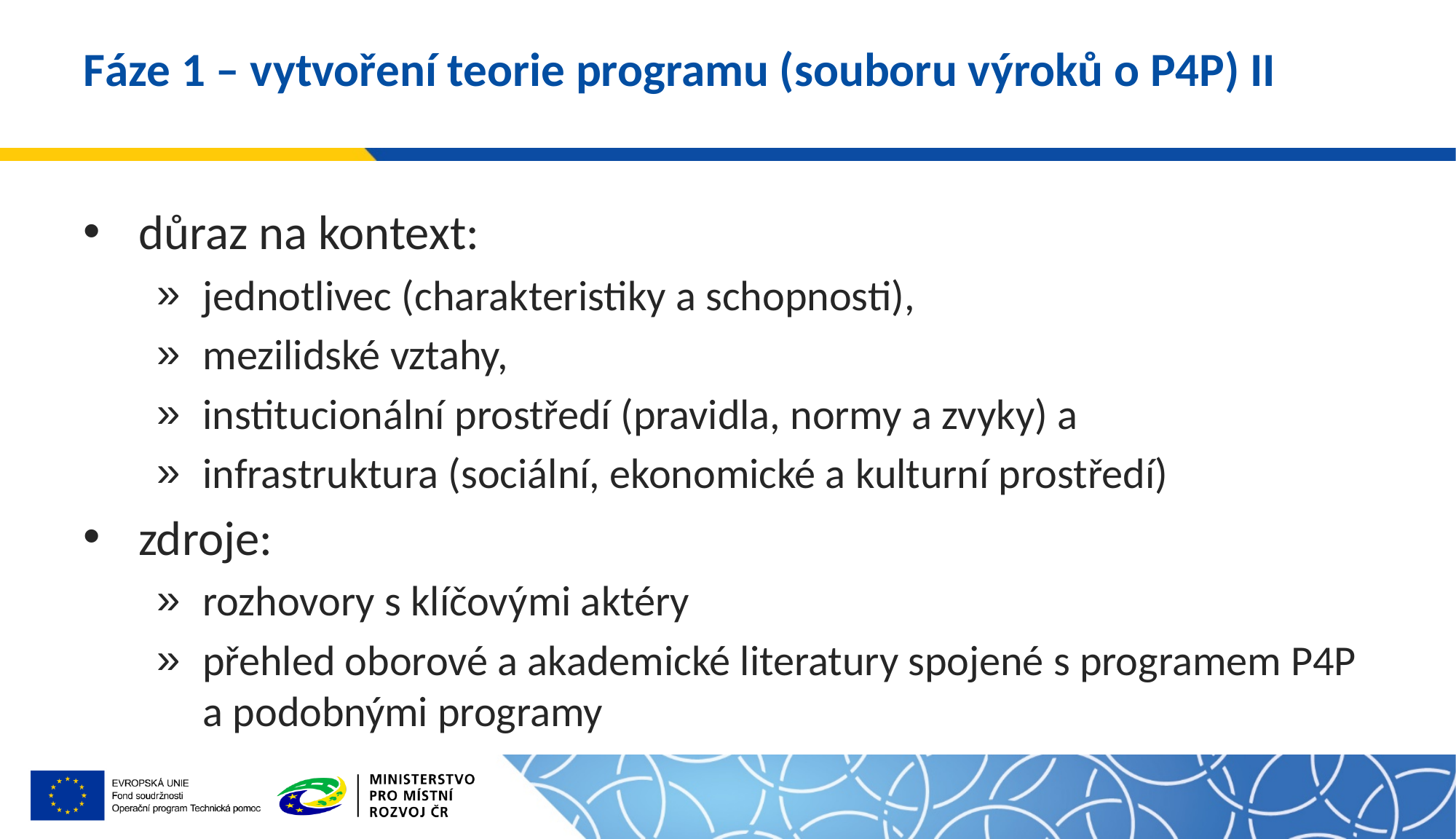

# Fáze 1 – vytvoření teorie programu (souboru výroků o P4P) II
důraz na kontext:
jednotlivec (charakteristiky a schopnosti),
mezilidské vztahy,
institucionální prostředí (pravidla, normy a zvyky) a
infrastruktura (sociální, ekonomické a kulturní prostředí)
zdroje:
rozhovory s klíčovými aktéry
přehled oborové a akademické literatury spojené s programem P4P a podobnými programy